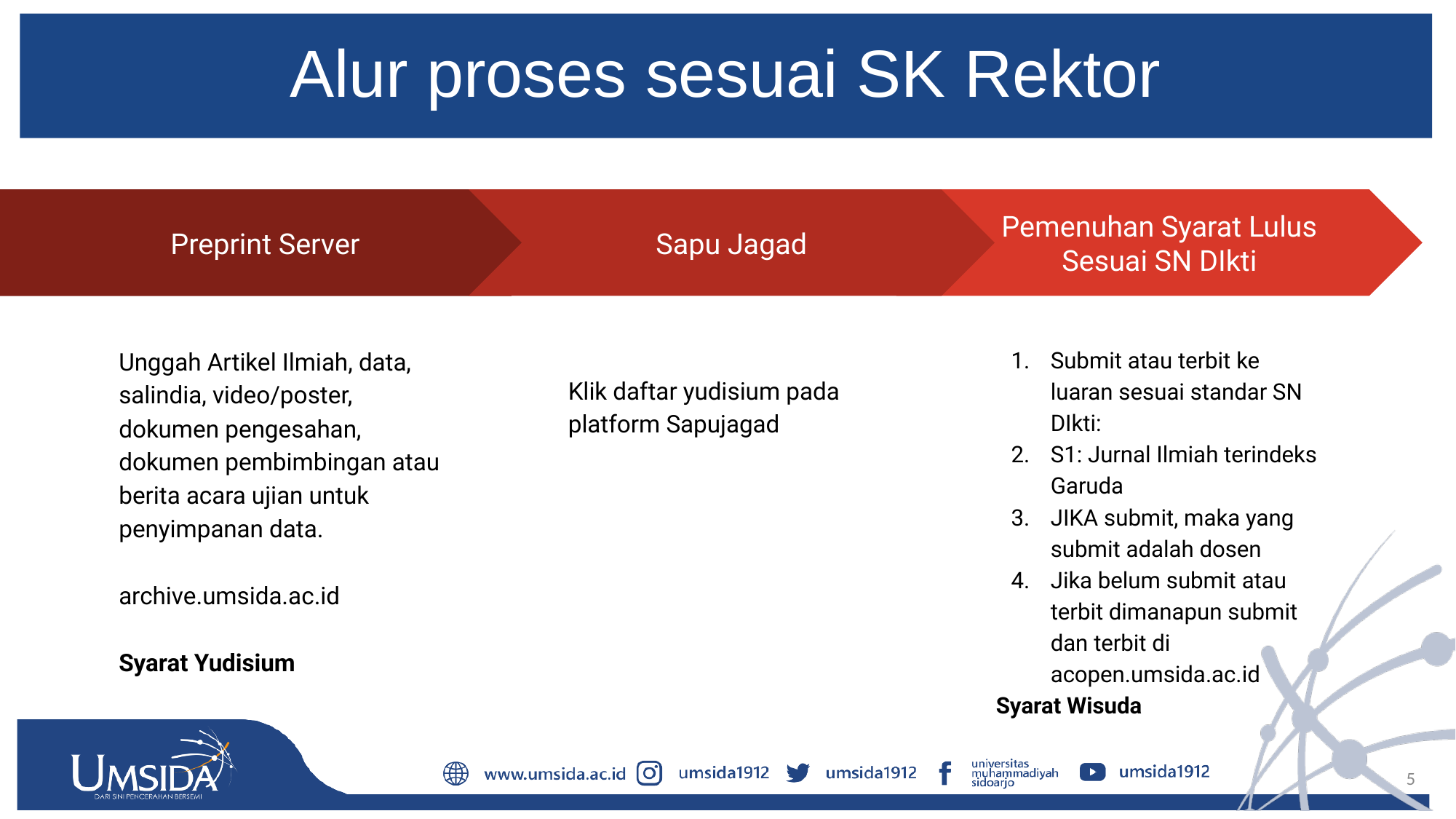

# Alur proses sesuai SK Rektor

Sapu Jagad

Klik daftar yudisium pada platform Sapujagad

Pemenuhan Syarat Lulus Sesuai SN DIkti
Submit atau terbit ke luaran sesuai standar SN DIkti:
S1: Jurnal Ilmiah terindeks Garuda
JIKA submit, maka yang submit adalah dosen
Jika belum submit atau terbit dimanapun submit dan terbit di acopen.umsida.ac.id
Syarat Wisuda
Preprint Server
Unggah Artikel Ilmiah, data, salindia, video/poster,  dokumen pengesahan, dokumen pembimbingan atau berita acara ujian untuk penyimpanan data.

archive.umsida.ac.id

Syarat Yudisium